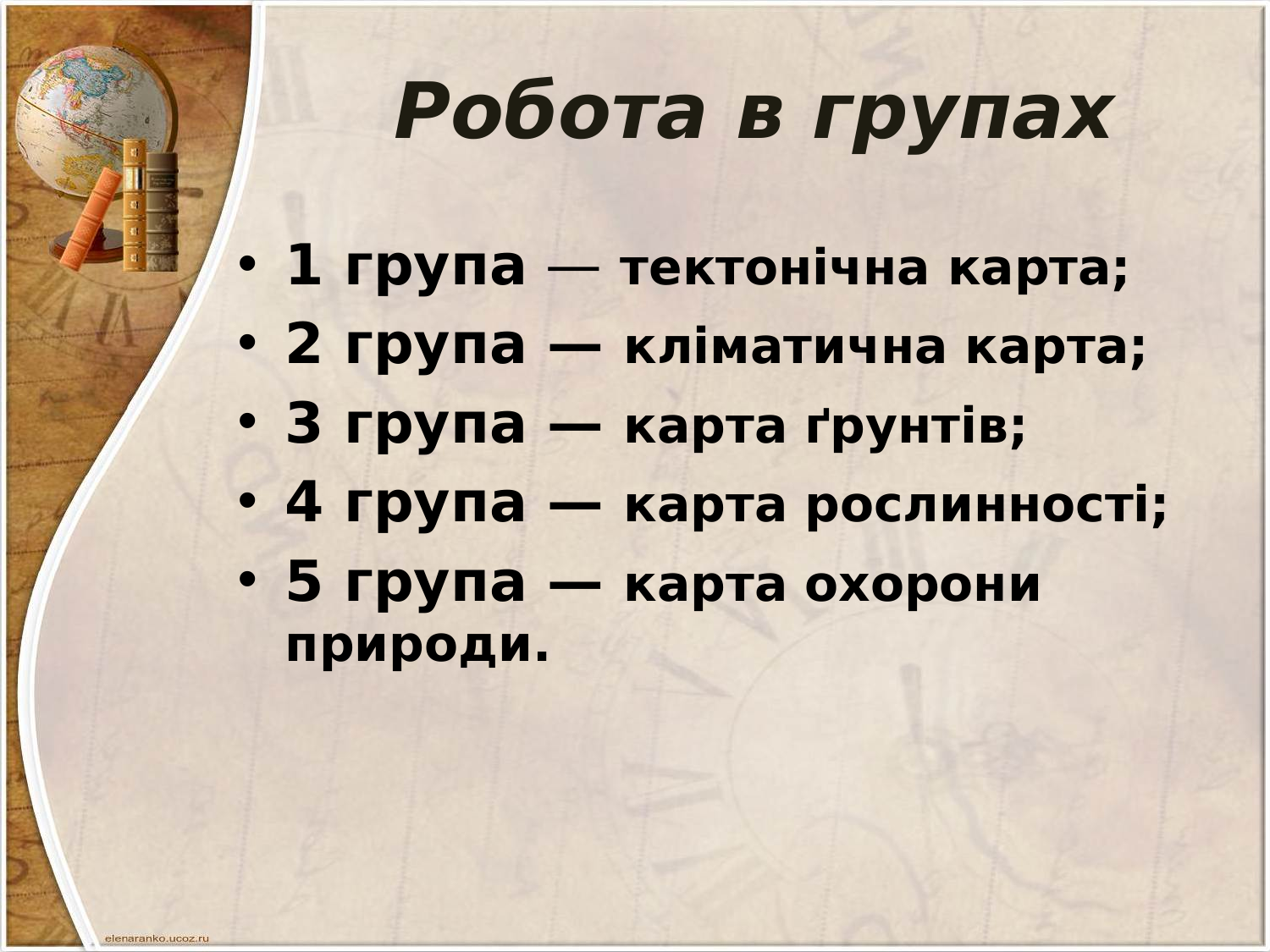

# Робота в групах
1 група — тектонічна карта;
2 група — кліматична карта;
3 група — карта ґрунтів;
4 група — карта рослинності;
5 група — карта охорони           природи.